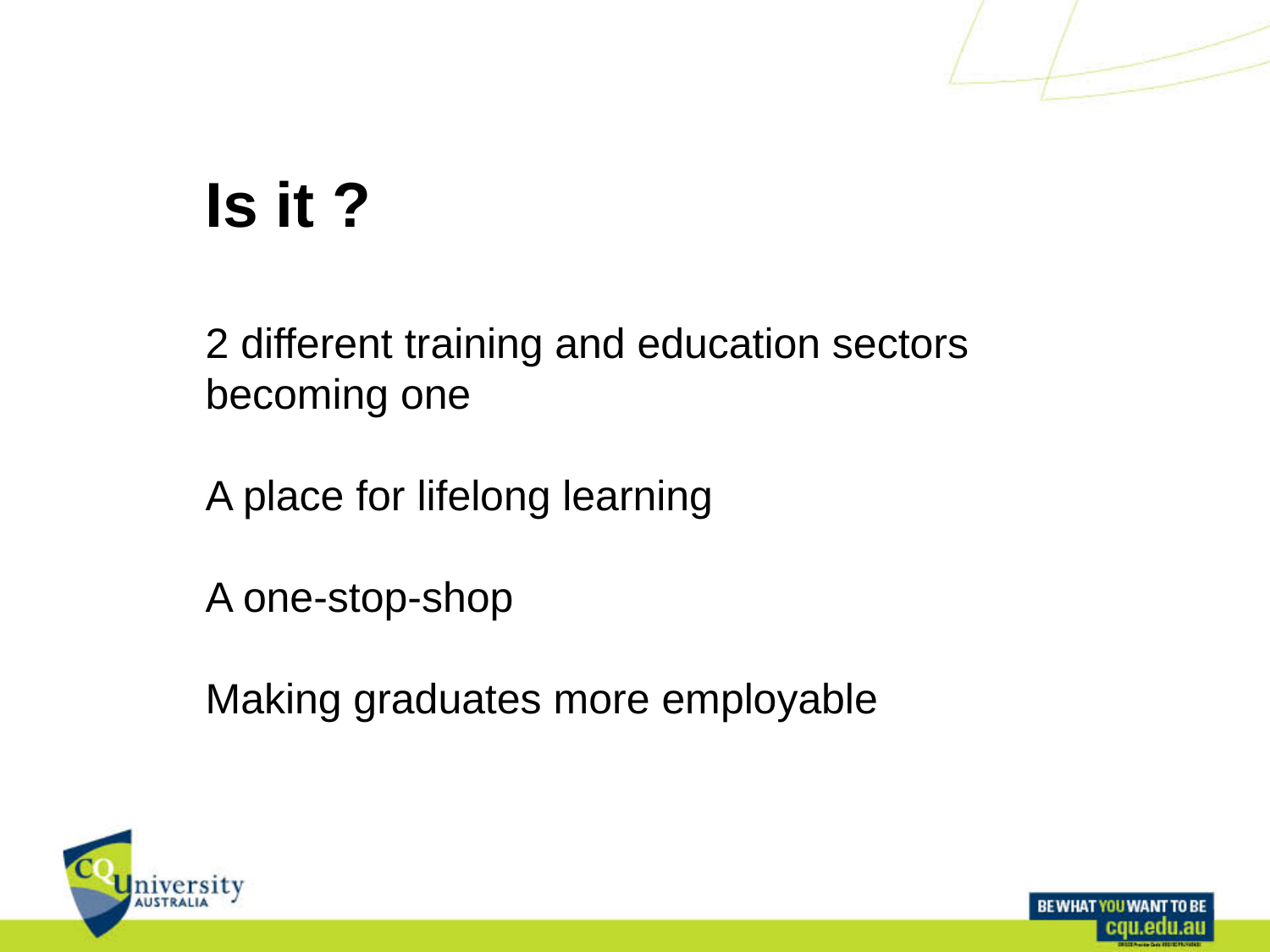

Is it ?

2 different training and education sectors becoming one

A place for lifelong learning

A one-stop-shop

Making graduates more employable